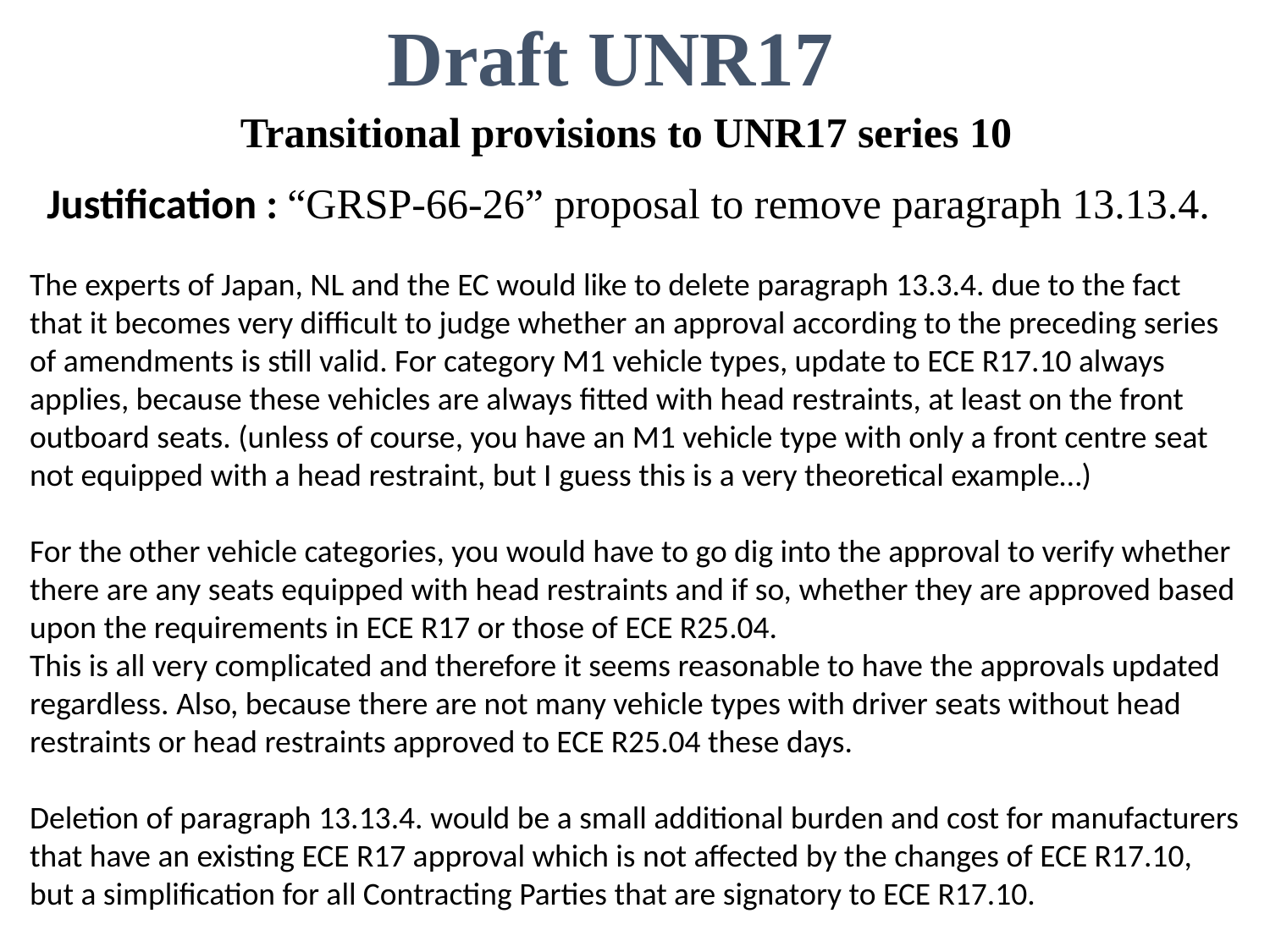

Draft UNR17
Transitional provisions to UNR17 series 10

Justification : “GRSP-66-26” proposal to remove paragraph 13.13.4.
The experts of Japan, NL and the EC would like to delete paragraph 13.3.4. due to the fact that it becomes very difficult to judge whether an approval according to the preceding series of amendments is still valid. For category M1 vehicle types, update to ECE R17.10 always applies, because these vehicles are always fitted with head restraints, at least on the front outboard seats. (unless of course, you have an M1 vehicle type with only a front centre seat not equipped with a head restraint, but I guess this is a very theoretical example…)

For the other vehicle categories, you would have to go dig into the approval to verify whether there are any seats equipped with head restraints and if so, whether they are approved based upon the requirements in ECE R17 or those of ECE R25.04.
This is all very complicated and therefore it seems reasonable to have the approvals updated regardless. Also, because there are not many vehicle types with driver seats without head restraints or head restraints approved to ECE R25.04 these days.

Deletion of paragraph 13.13.4. would be a small additional burden and cost for manufacturers that have an existing ECE R17 approval which is not affected by the changes of ECE R17.10, but a simplification for all Contracting Parties that are signatory to ECE R17.10.